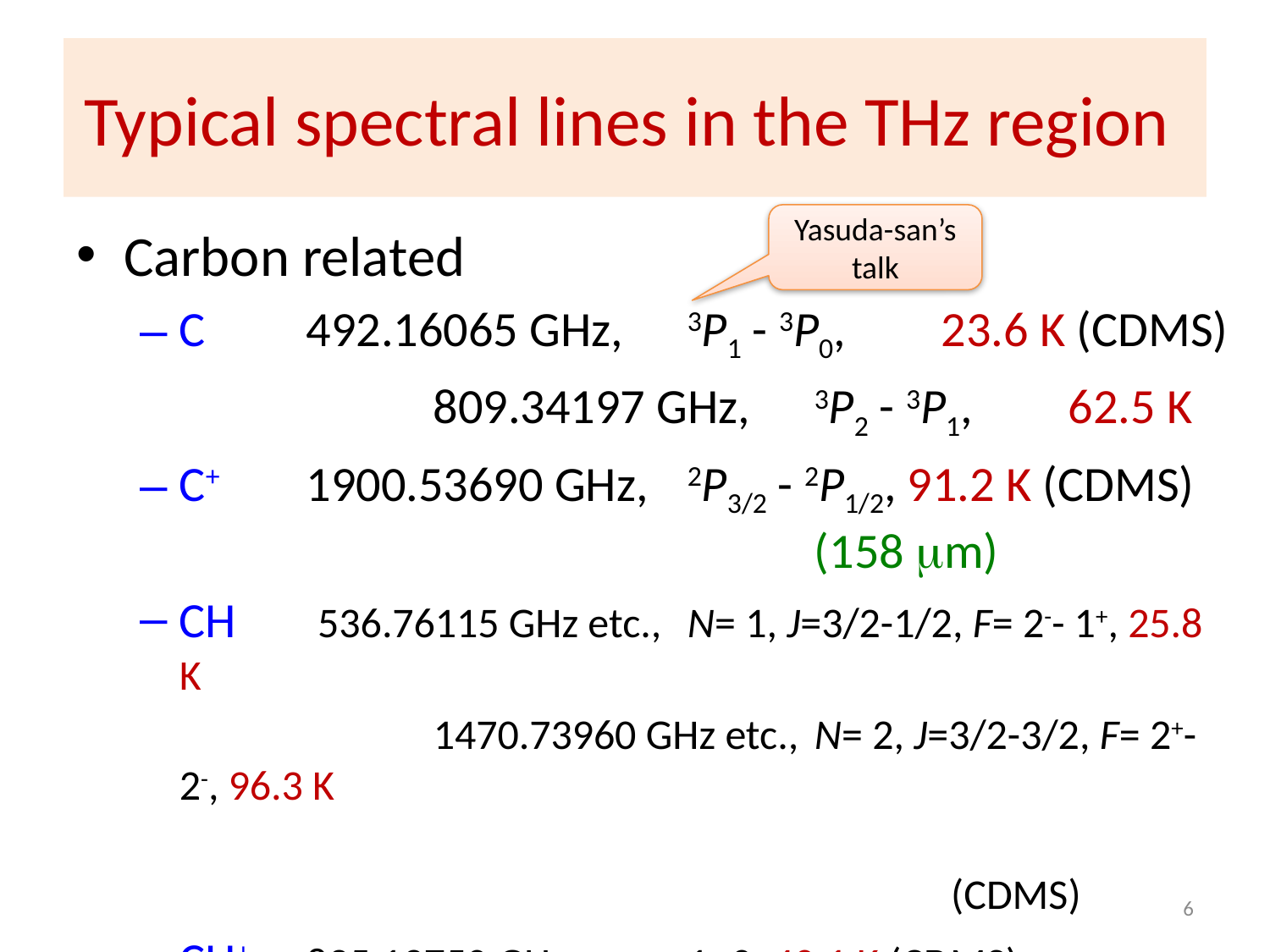

# Typical spectral lines in the THz region
Yasuda-san’s talk
Carbon related
C	492.16065 GHz, 	3P1 - 3P0, 	23.6 K (CDMS)
			809.34197 GHz, 	3P2 - 3P1, 	62.5 K
C+	1900.53690 GHz, 	2P3/2 - 2P1/2, 91.2 K (CDMS) 					(158 μm)
CH	 536.76115 GHz etc., 	N= 1, J=3/2-1/2, F= 2-- 1+, 25.8 K
			1470.73960 GHz etc., 	N= 2, J=3/2-3/2, F= 2+- 2-, 96.3 K
															 (CDMS)
CH+ 	835.13750 GHz, 	1- 0, 40.1 K (CDMS)
			1669.28129 GHz,  	2- 1, 120 K
6